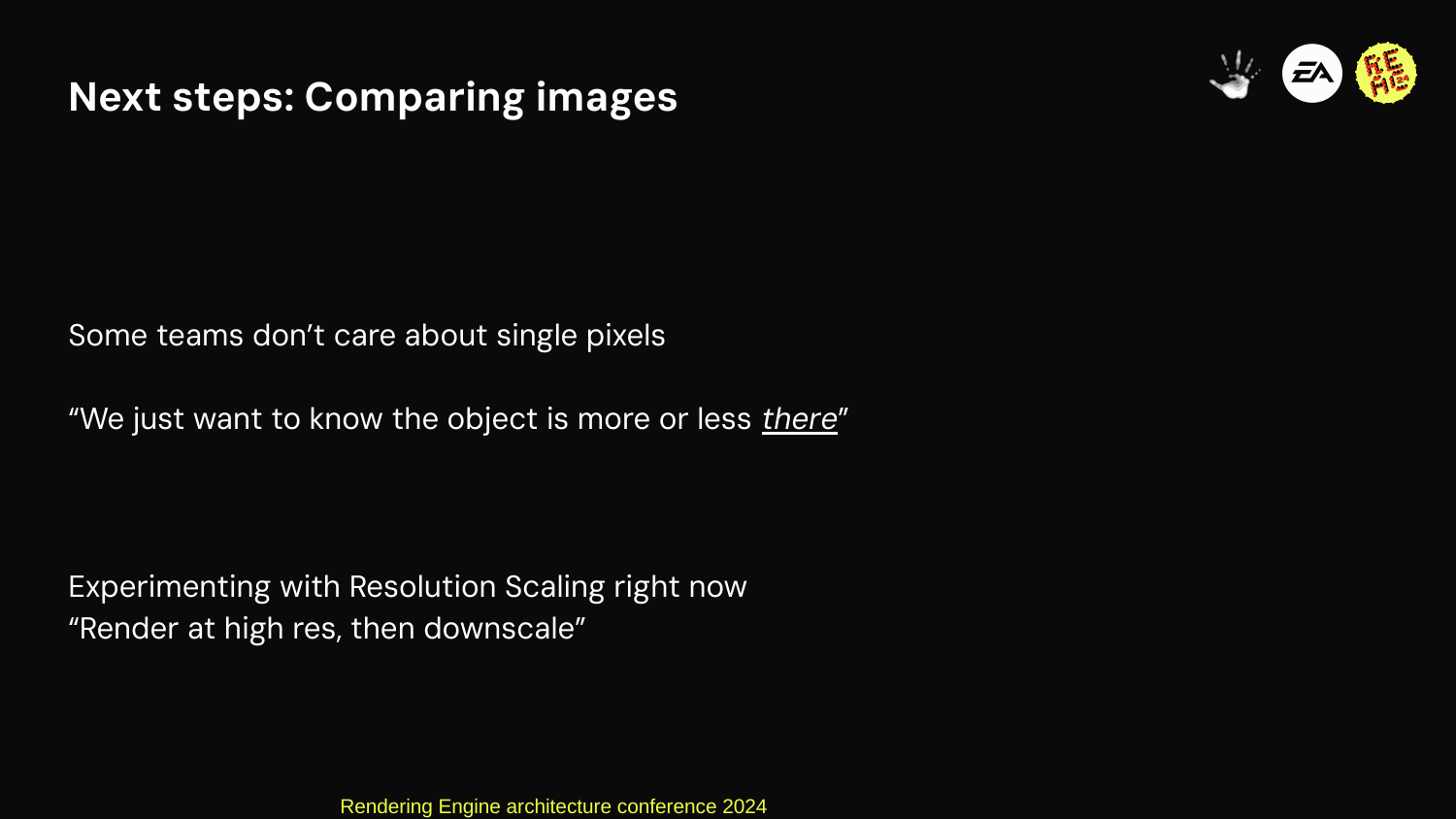

# Next steps: Comparing images
Some teams don’t care about single pixels

“We just want to know the object is more or less there”

Experimenting with Resolution Scaling right now
“Render at high res, then downscale”